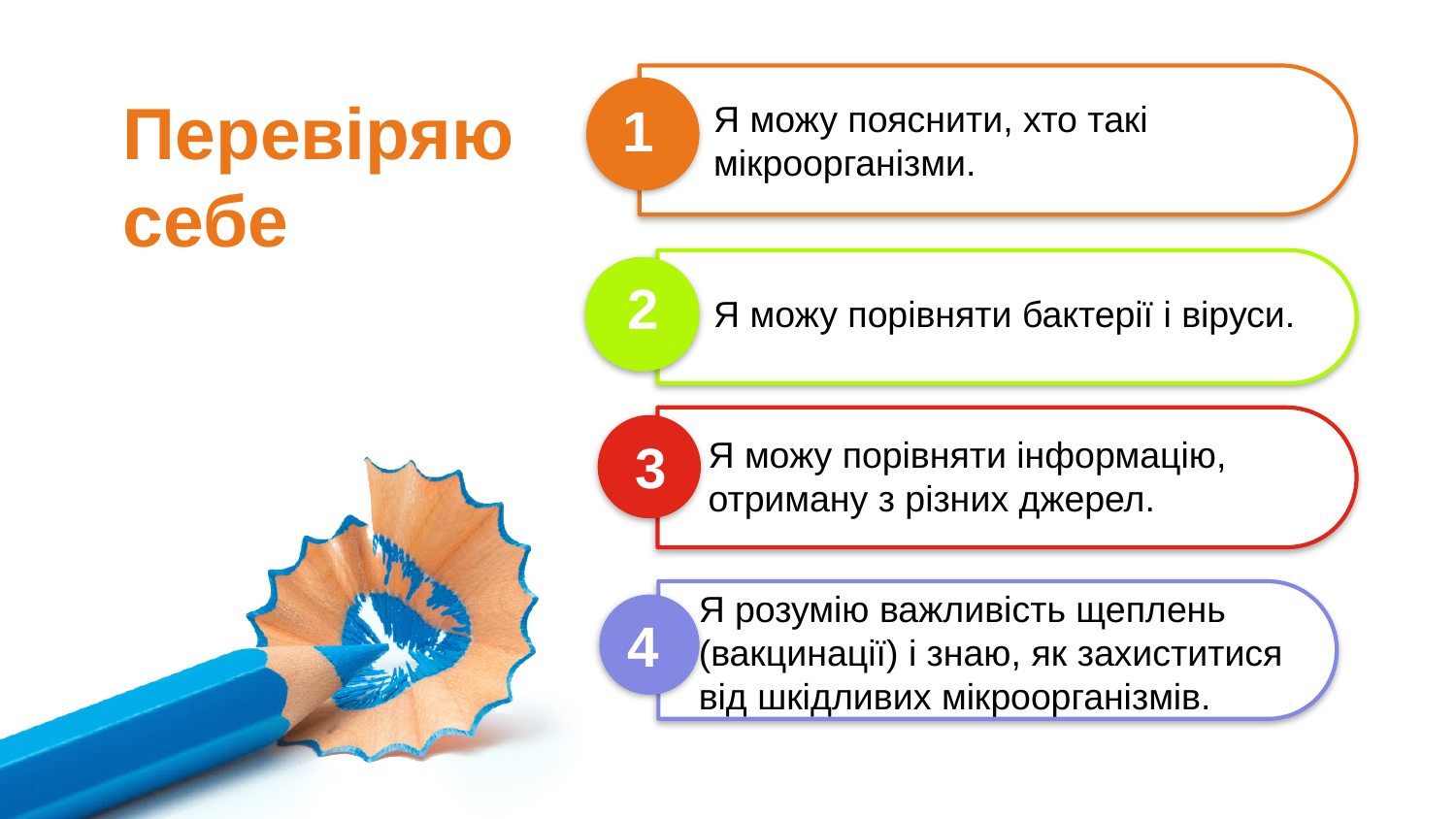

Перевіряю себе

1
Я можу пояснити, хто такі
мікроорганізми.

2
Я можу порівняти бактерії і віруси.

Я можу порівняти інформацію,
отриману з різних джерел.
3
Я розумію важливість щеплень
(вакцинації) і знаю, як захиститися
від шкідливих мікроорганізмів.

4